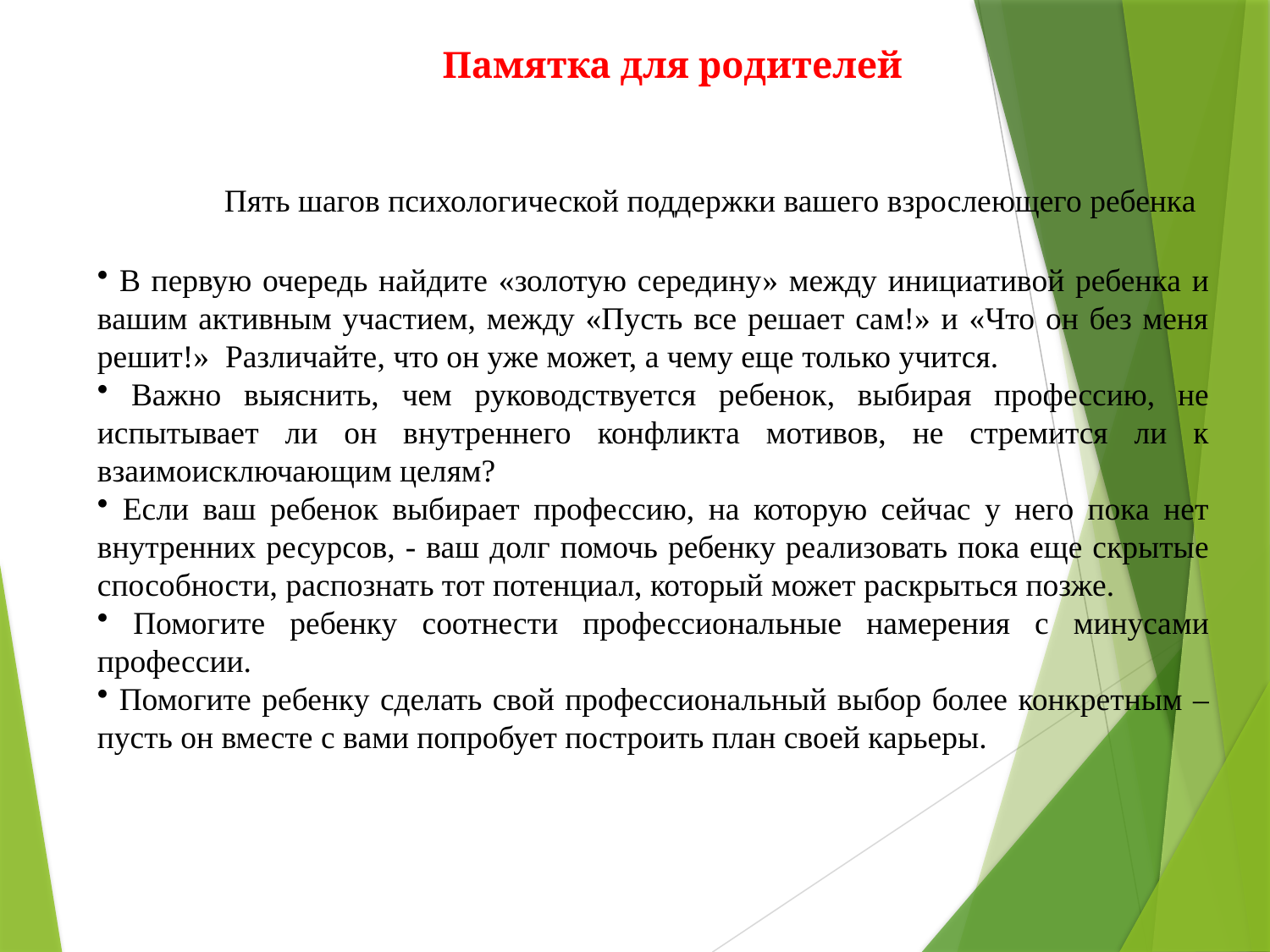

# Памятка для родителей
	Пять шагов психологической поддержки вашего взрослеющего ребенка

 В первую очередь найдите «золотую середину» между инициативой ребенка и вашим активным участием, между «Пусть все решает сам!» и «Что он без меня решит!»  Различайте, что он уже может, а чему еще только учится.
 Важно выяснить, чем руководствуется ребенок, выбирая профессию, не испытывает ли он внутреннего конфликта мотивов, не стремится ли к взаимоисключающим целям?
 Если ваш ребенок выбирает профессию, на которую сейчас у него пока нет внутренних ресурсов, - ваш долг помочь ребенку реализовать пока еще скрытые способности, распознать тот потенциал, который может раскрыться позже.
 Помогите ребенку соотнести профессиональные намерения с минусами профессии.
 Помогите ребенку сделать свой профессиональный выбор более конкретным – пусть он вместе с вами попробует построить план своей карьеры.